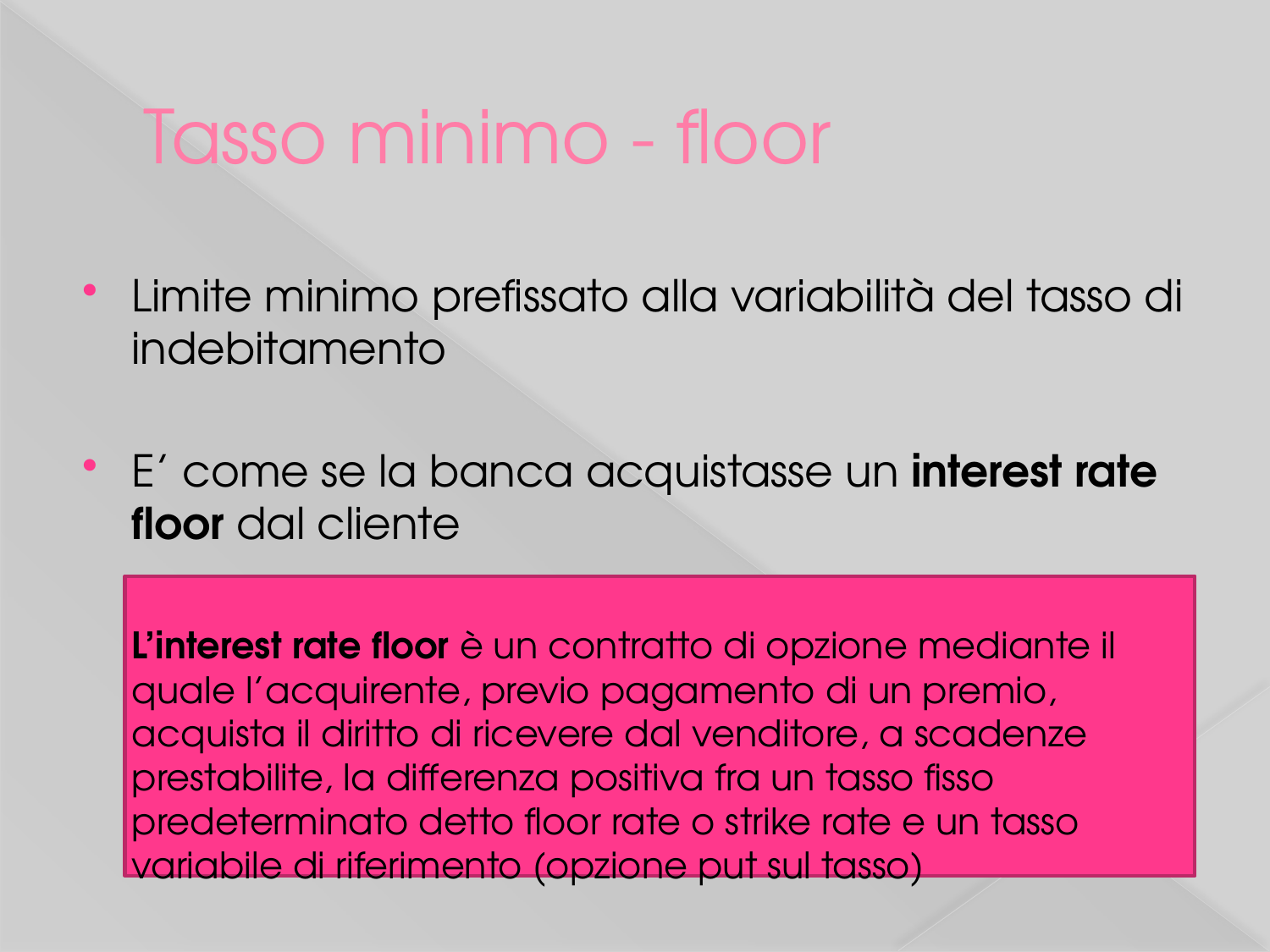

# Tasso minimo - floor
Limite minimo prefissato alla variabilità del tasso di indebitamento

E’ come se la banca acquistasse un interest rate floor dal cliente

	L’interest rate floor è un contratto di opzione mediante il quale l’acquirente, previo pagamento di un premio, acquista il diritto di ricevere dal venditore, a scadenze prestabilite, la differenza positiva fra un tasso fisso predeterminato detto floor rate o strike rate e un tasso variabile di riferimento (opzione put sul tasso)